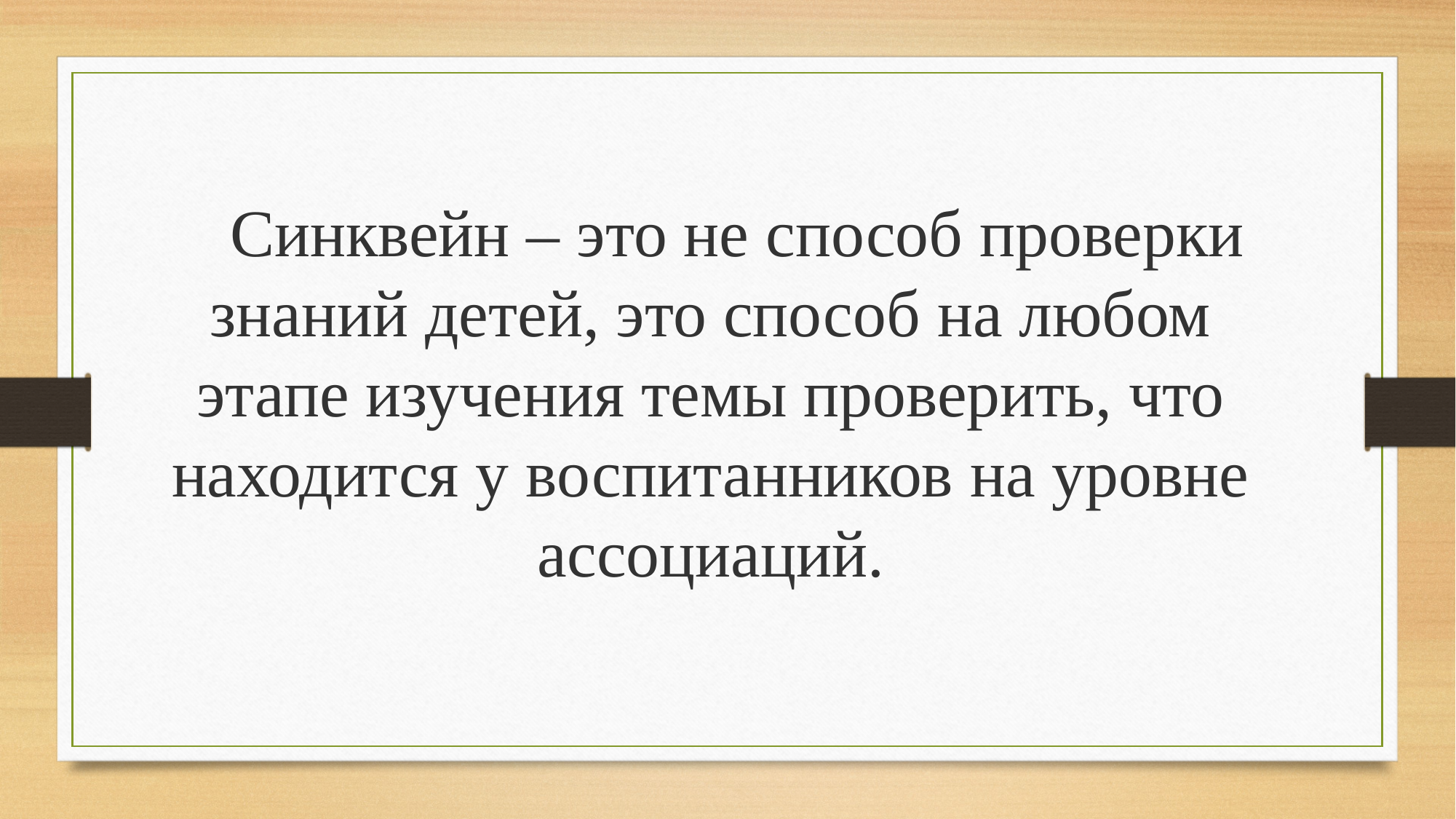

Синквейн – это не способ проверки знаний детей, это способ на любом этапе изучения темы проверить, что находится у воспитанников на уровне ассоциаций.